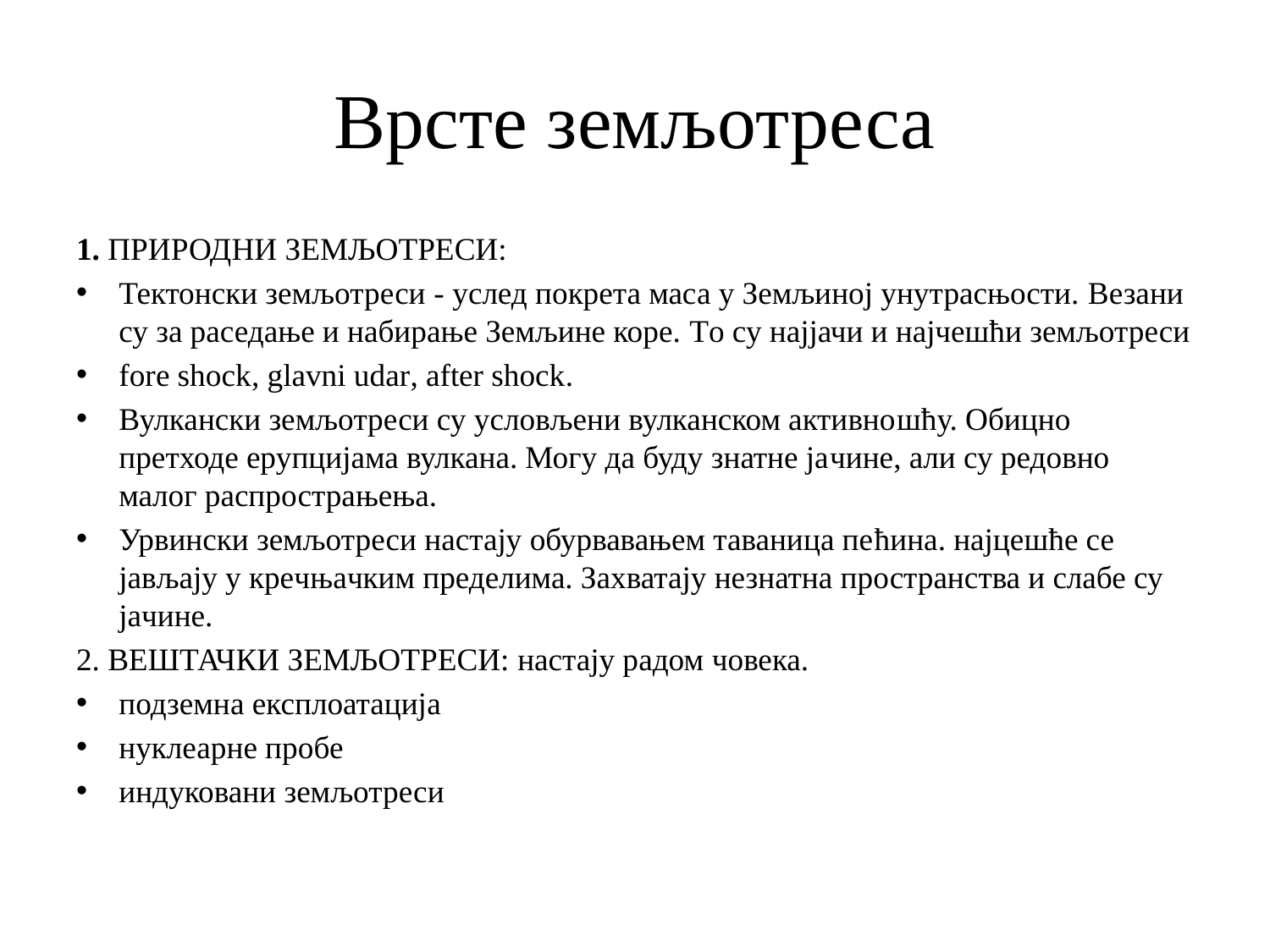

# Врсте земљотреса
1. ПРИРОДНИ ЗЕМЉОТРЕСИ:
Тектонски земљотреси - услед покрета маса у Земљиној унутрасњости. Везани су за раседање и набирање Земљине коре. То су најјачи и најчешћи земљотреси
fore shock, glavni udar, after shock.
Вулкански земљотреси су условљени вулканском активношћу. Обицно претходе ерупцијама вулкана. Могу да буду знатне јачине, али су редовно малог распрострањења.
Урвински земљотреси настају обурвавањем таваница пећина. најцешће се јављају у кречњачким пределима. Захватају незнатна пространства и слабе су јачине.
2. ВЕШТАЧКИ ЗЕМЉОТРЕСИ: настају радом човека.
подземна експлоатација
нуклеарне пробе
индуковани земљотреси